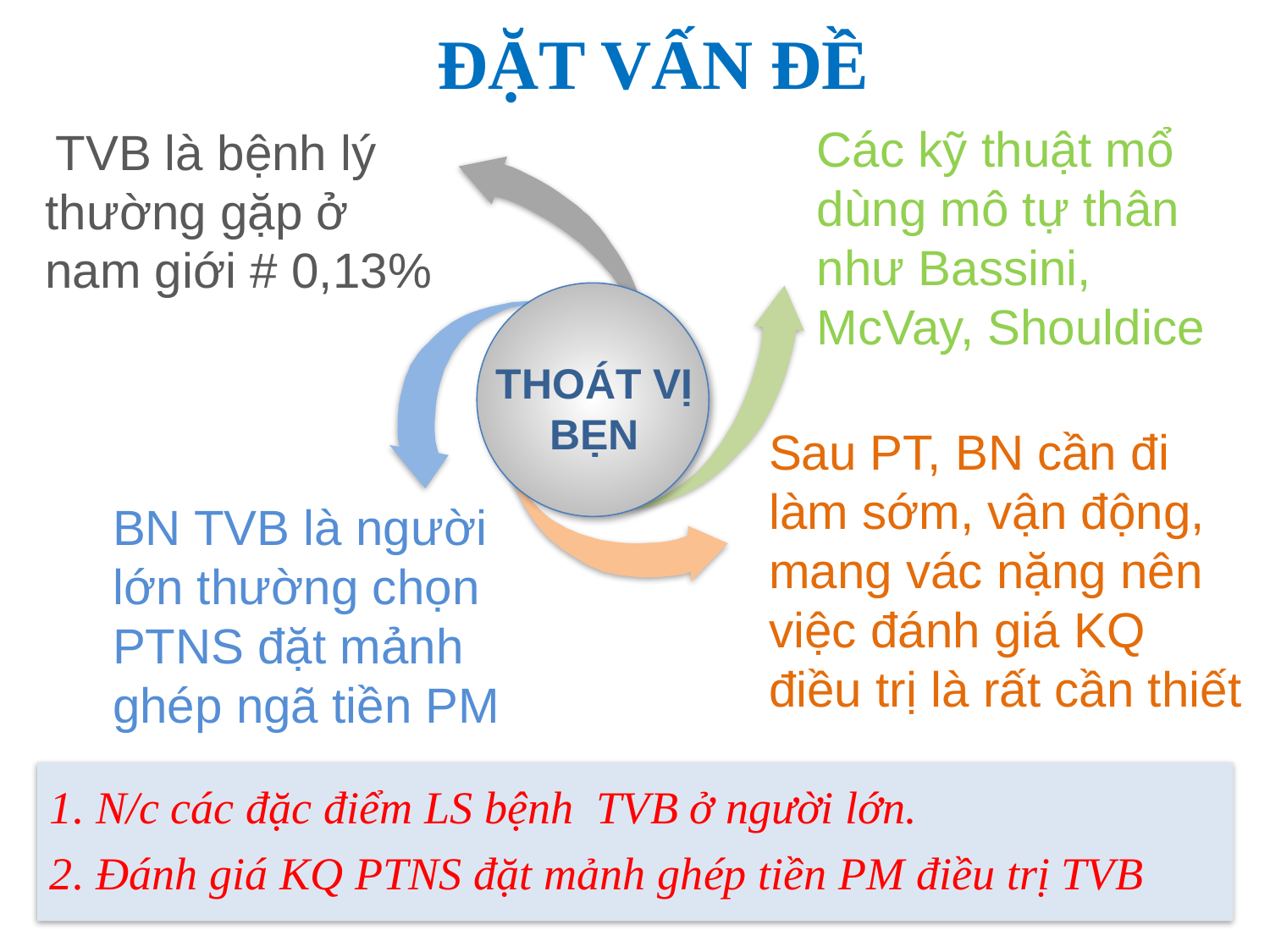

ĐẶT VẤN ĐỀ

THOÁT VỊ BẸN

Các kỹ thuật mổ dùng mô tự thân như Bassini, McVay, Shouldice
 TVB là bệnh lý thường gặp ở nam giới # 0,13%
Sau PT, BN cần đi làm sớm, vận động, mang vác nặng nên việc đánh giá KQ điều trị là rất cần thiết
BN TVB là người lớn thường chọn PTNS đặt mảnh ghép ngã tiền PM
1. N/c các đặc điểm LS bệnh  TVB ở người lớn.
2. Đánh giá KQ PTNS đặt mảnh ghép tiền PM điều trị TVB